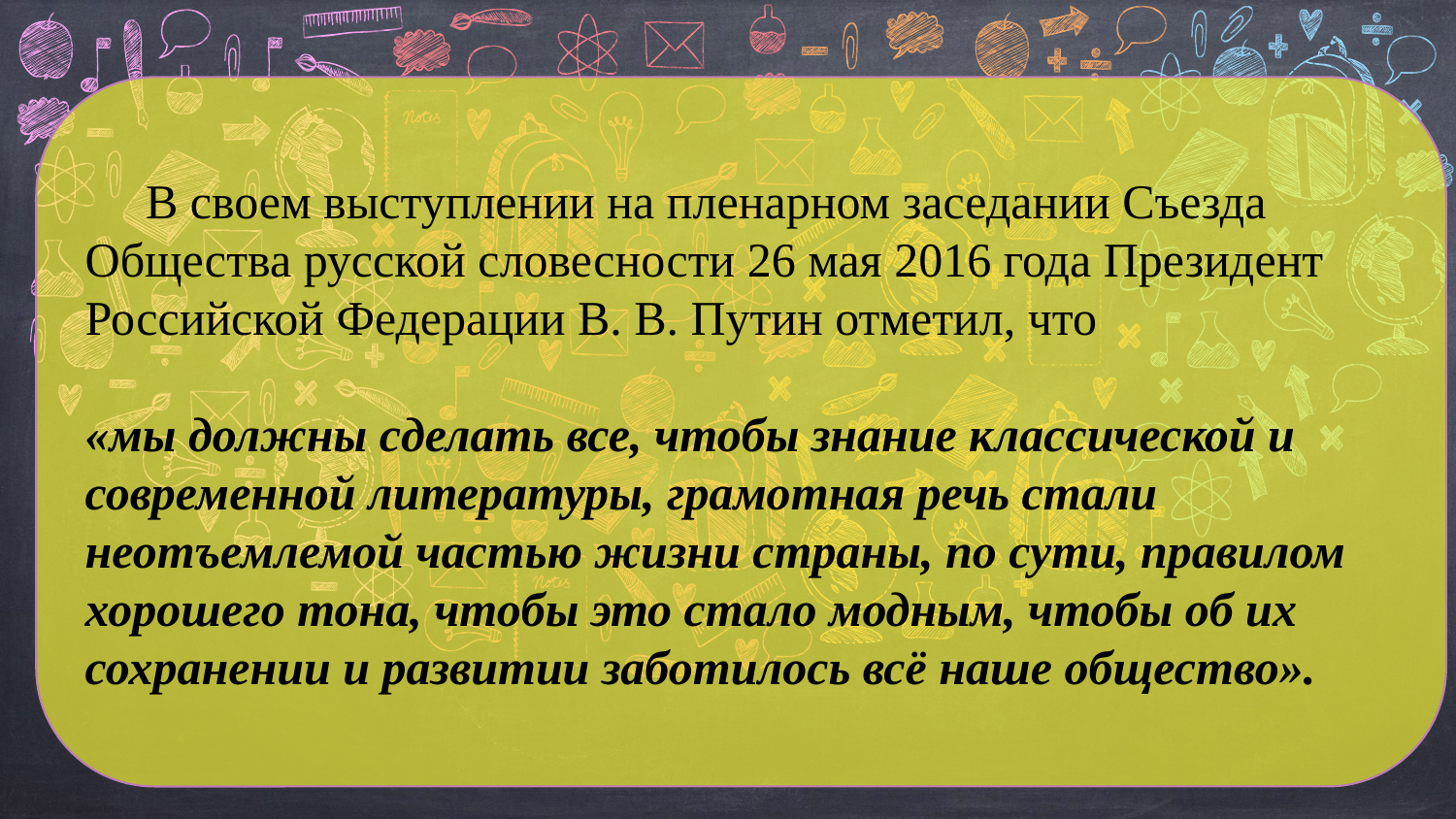

В своем выступлении на пленарном заседании Съезда Общества русской словесности 26 мая 2016 года Президент Российской Федерации В. В. Путин отметил, что

«мы должны сделать все, чтобы знание классической и современной литературы, грамотная речь стали неотъемлемой частью жизни страны, по сути, правилом хорошего тона, чтобы это стало модным, чтобы об их сохранении и развитии заботилось всё наше общество».